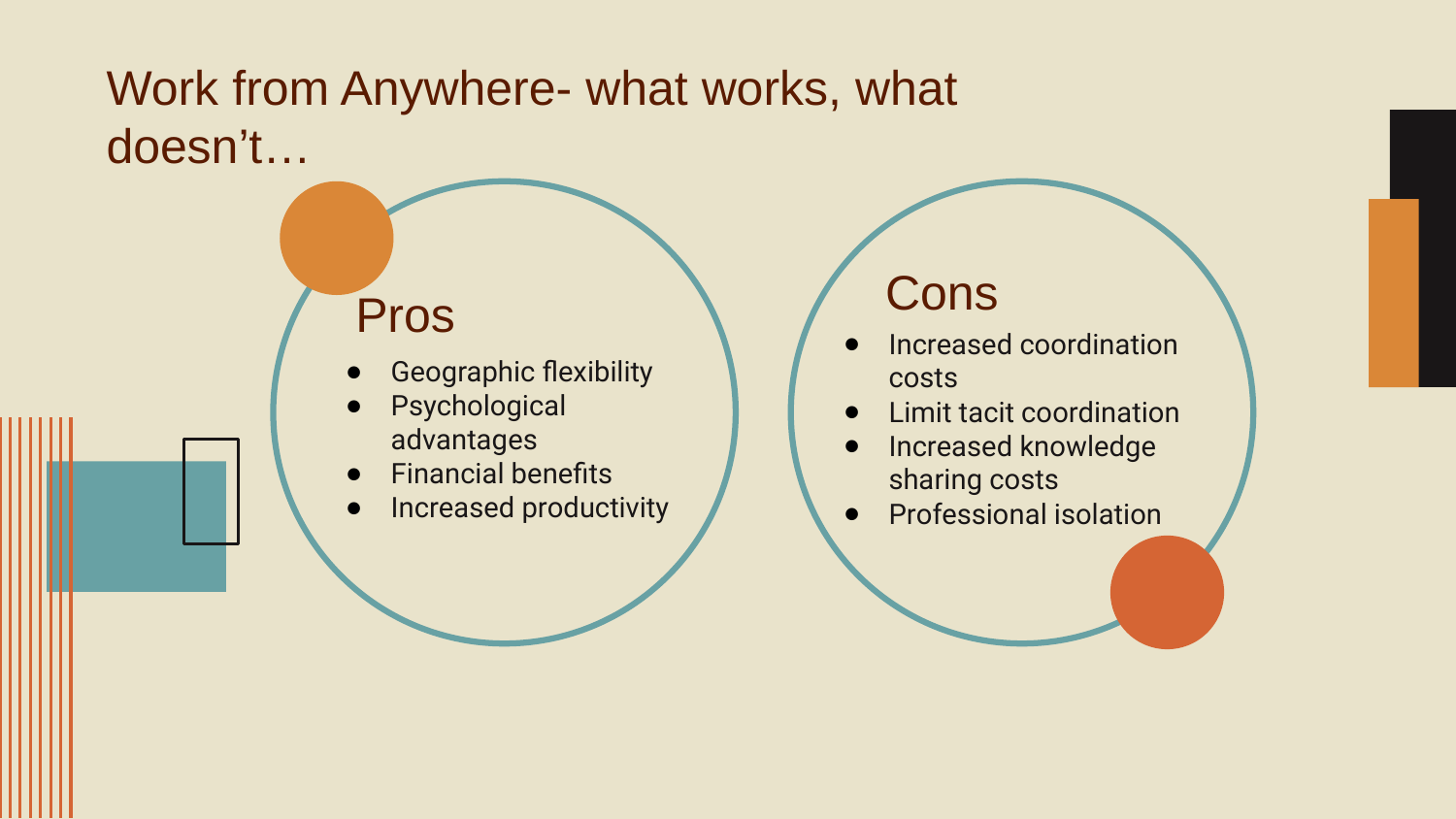

Work from Anywhere- what works, what doesn’t…

Cons
# Pros
Increased coordination costs
Limit tacit coordination
Increased knowledge sharing costs
Professional isolation

Geographic flexibility
Psychological advantages
Financial benefits
Increased productivity